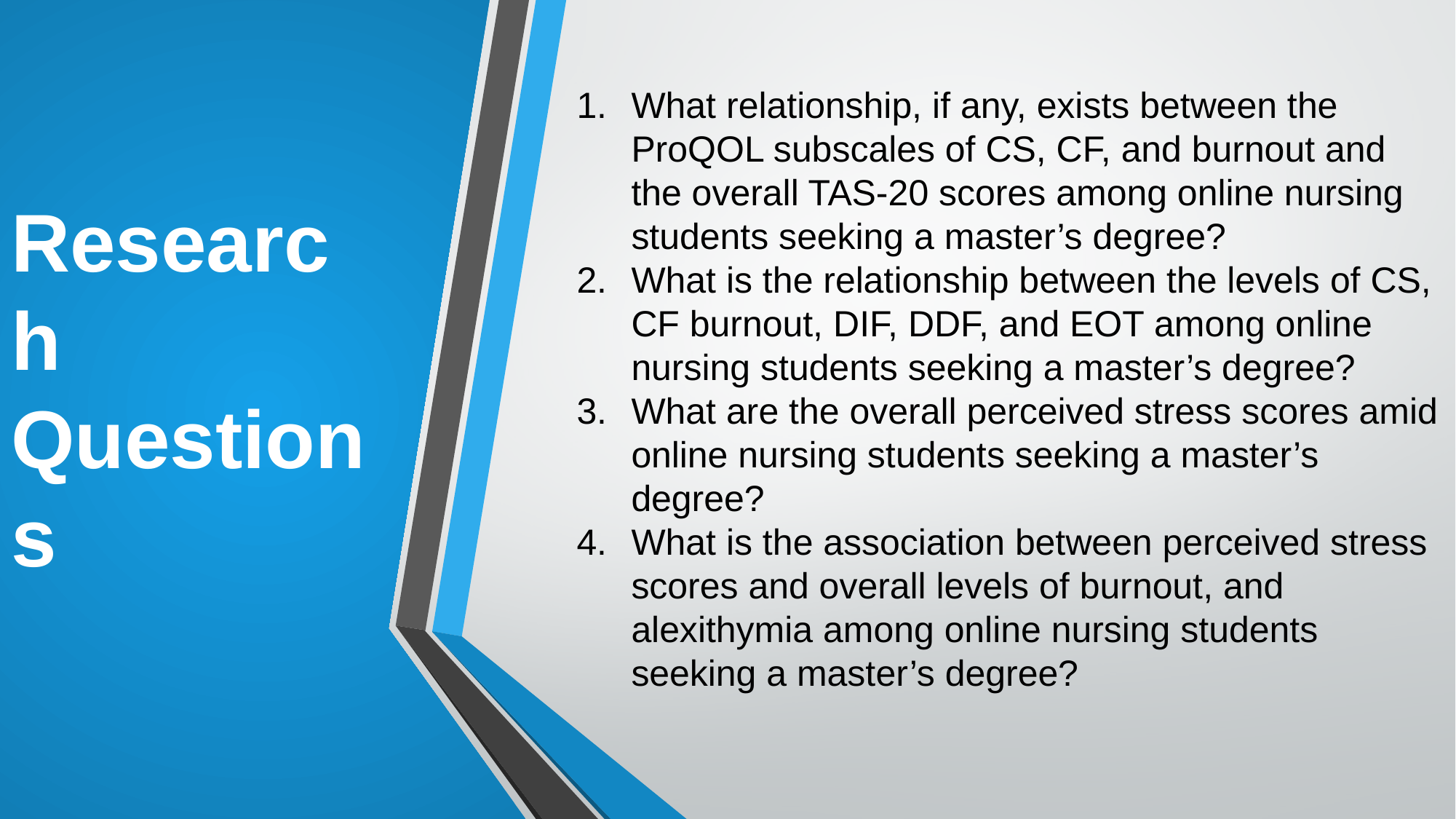

What relationship, if any, exists between the ProQOL subscales of CS, CF, and burnout and the overall TAS-20 scores among online nursing students seeking a master’s degree?
What is the relationship between the levels of CS, CF burnout, DIF, DDF, and EOT among online nursing students seeking a master’s degree?
What are the overall perceived stress scores amid online nursing students seeking a master’s degree?
What is the association between perceived stress scores and overall levels of burnout, and alexithymia among online nursing students seeking a master’s degree?

# Research Questions